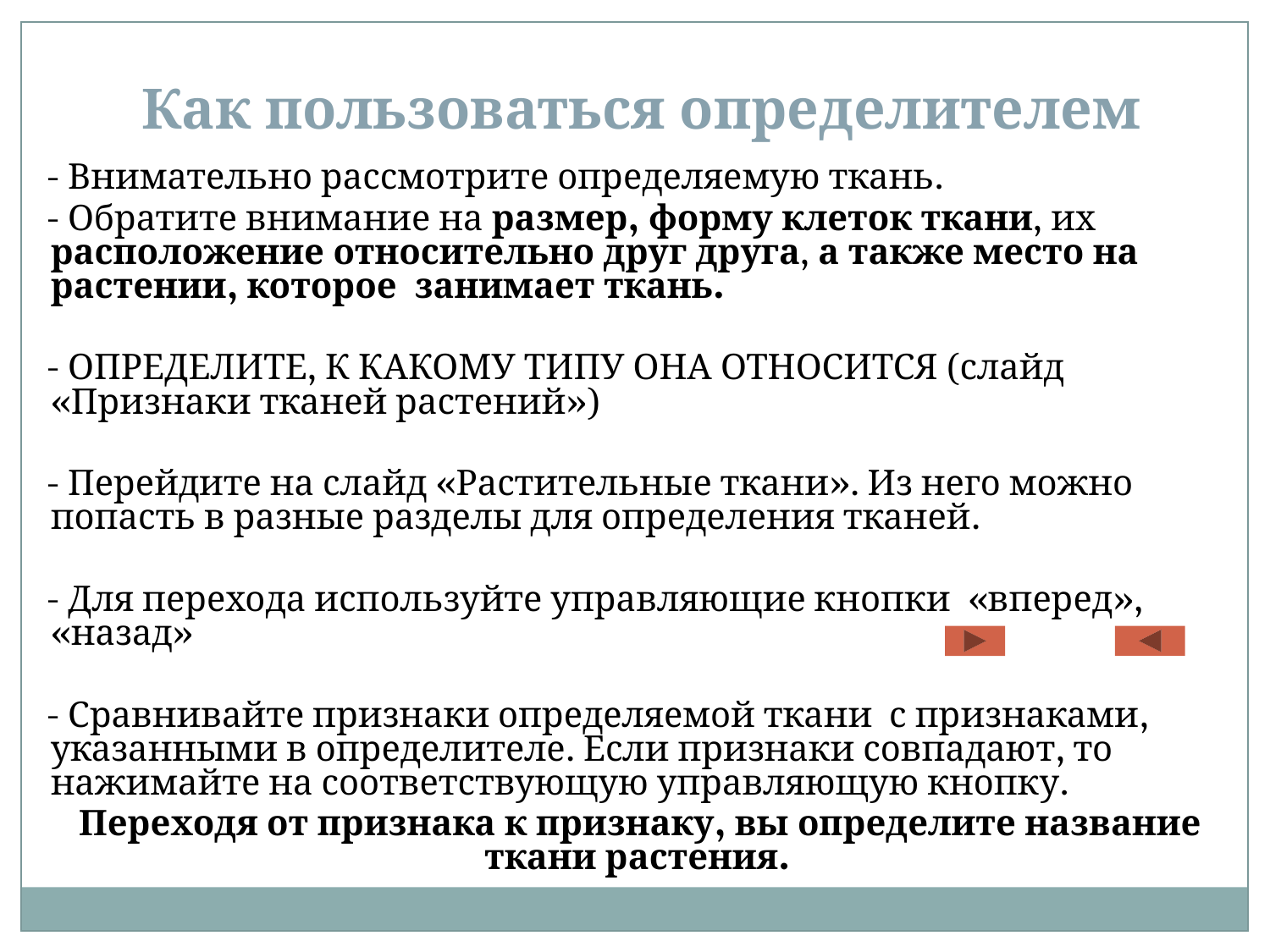

Как пользоваться определителем
    - Внимательно рассмотрите определяемую ткань.
    - Обратите внимание на размер, форму клеток ткани, их расположение относительно друг друга, а также место на растении, которое  занимает ткань.

    - ОПРЕДЕЛИТЕ, К КАКОМУ ТИПУ ОНА ОТНОСИТСЯ (слайд «Признаки тканей растений»)

    - Перейдите на слайд «Растительные ткани». Из него можно попасть в разные разделы для определения тканей.

    - Для перехода используйте управляющие кнопки  «вперед», «назад»

    - Сравнивайте признаки определяемой ткани  с признаками, указанными в определителе. Если признаки совпадают, то нажимайте на соответствующую управляющую кнопку.
    Переходя от признака к признаку, вы определите название ткани растения.